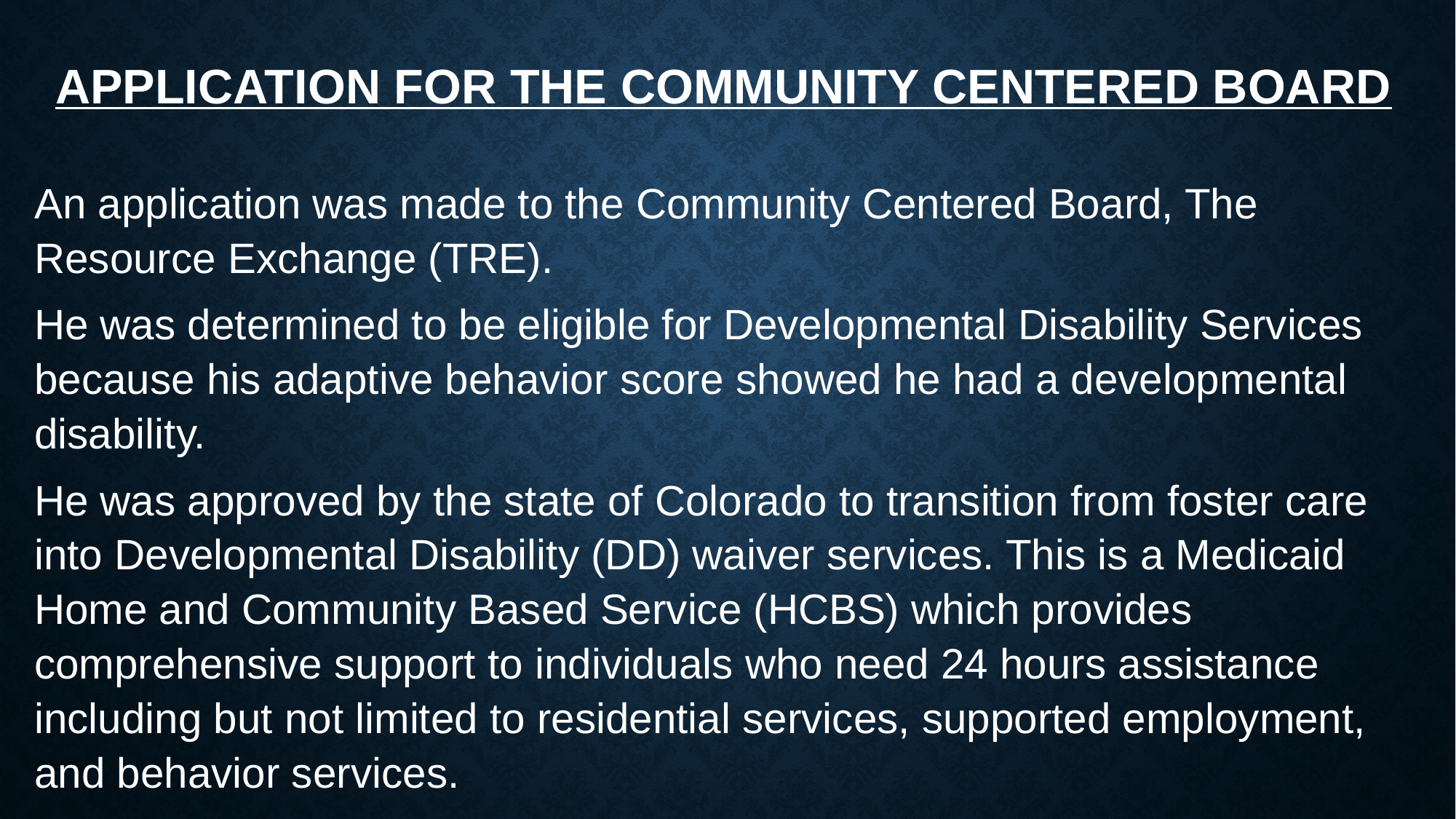

APPLICATION FOR THE COMMUNITY CENTERED BOARD

An application was made to the Community Centered Board, The Resource Exchange (TRE).
He was determined to be eligible for Developmental Disability Services because his adaptive behavior score showed he had a developmental disability.
He was approved by the state of Colorado to transition from foster care into Developmental Disability (DD) waiver services. This is a Medicaid Home and Community Based Service (HCBS) which provides comprehensive support to individuals who need 24 hours assistance including but not limited to residential services, supported employment, and behavior services.